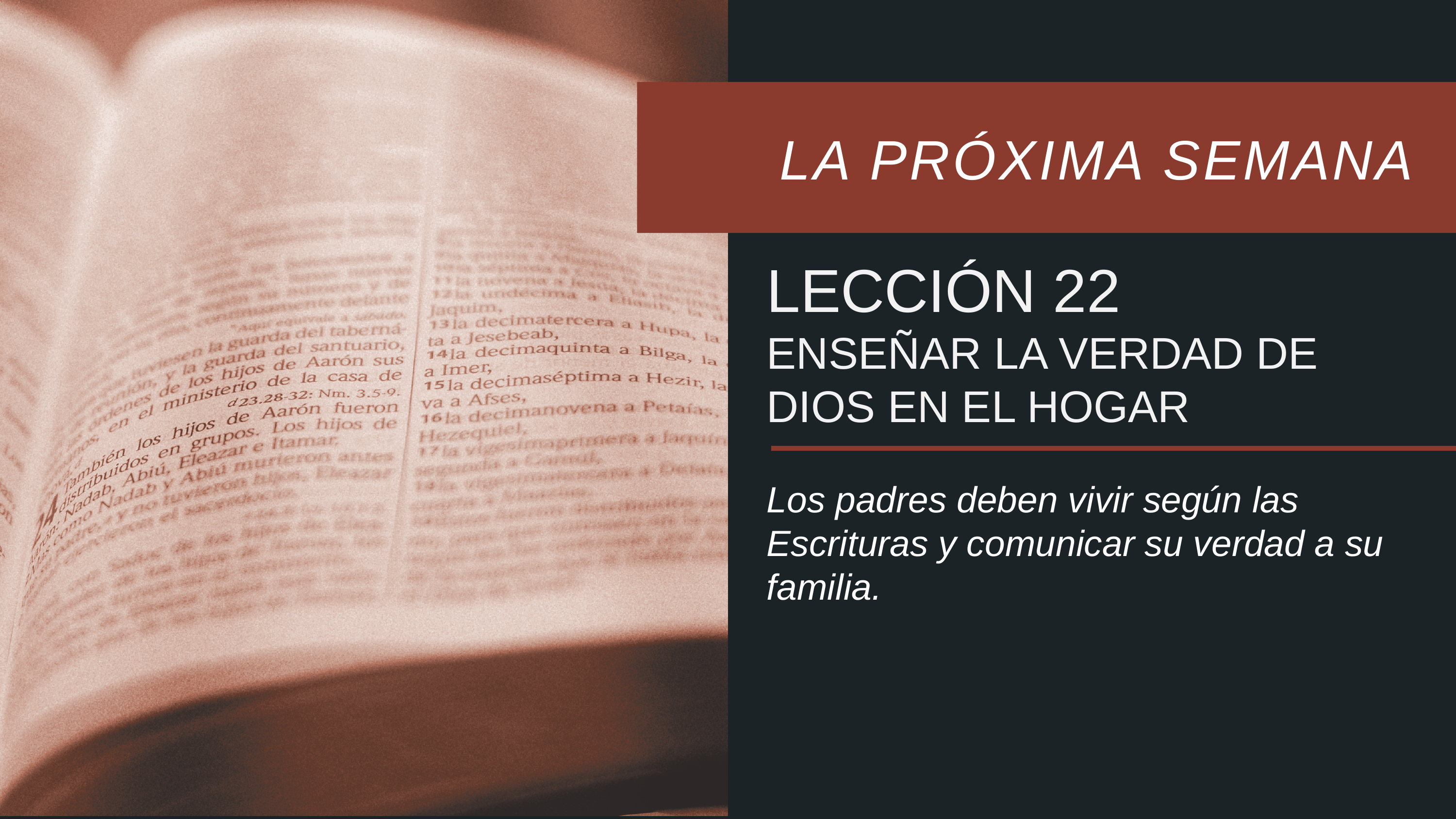

LECCIÓN 22
ENSEÑAR LA VERDAD DE DIOS EN EL HOGAR
Los padres deben vivir según las Escrituras y comunicar su verdad a su familia.